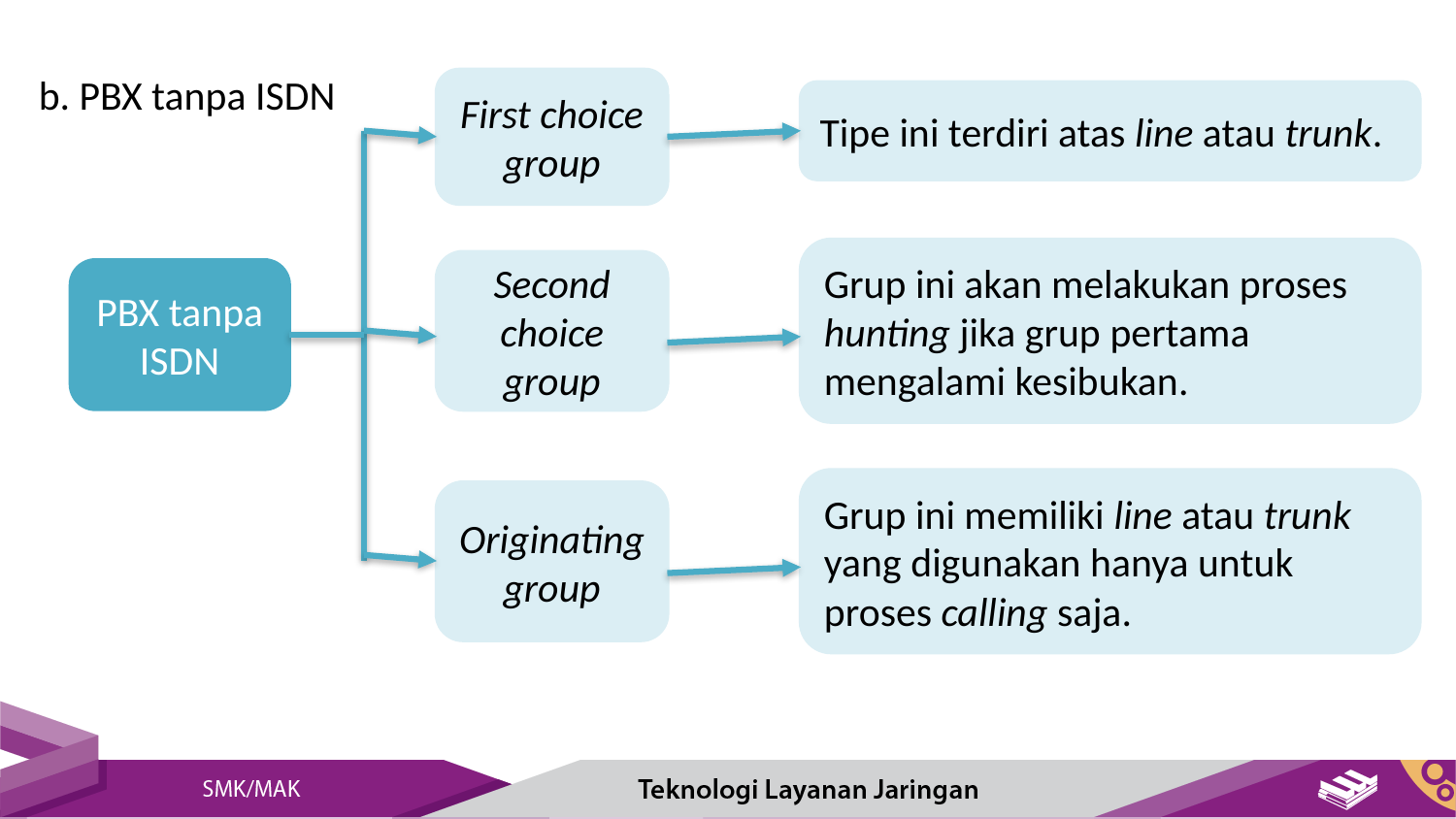

b. PBX tanpa ISDN
First choice group
Tipe ini terdiri atas line atau trunk.
Grup ini akan melakukan proses hunting jika grup pertama mengalami kesibukan.
Second choice group
PBX tanpa ISDN
Grup ini memiliki line atau trunk yang digunakan hanya untuk proses calling saja.
Originatinggroup